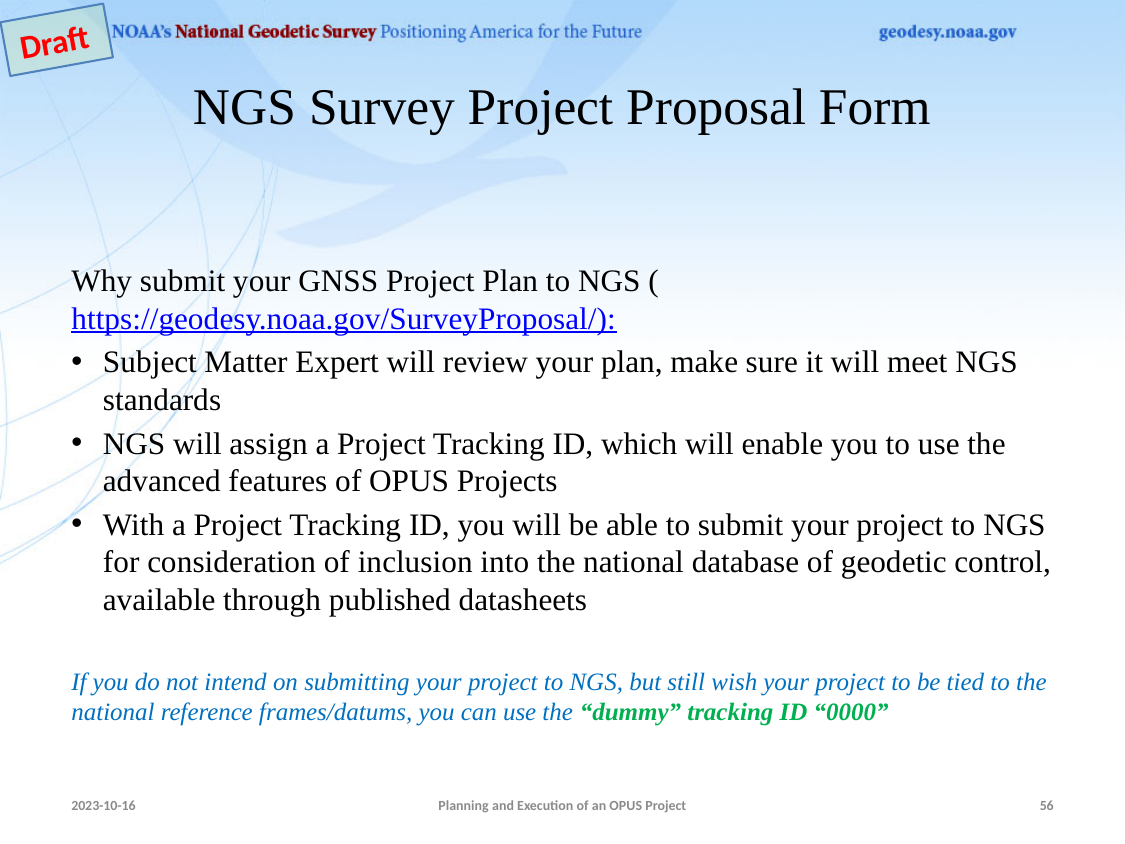

Draft
# NGS Survey Project Proposal Form
Why submit your GNSS Project Plan to NGS (https://geodesy.noaa.gov/SurveyProposal/):
Subject Matter Expert will review your plan, make sure it will meet NGS standards
NGS will assign a Project Tracking ID, which will enable you to use the advanced features of OPUS Projects
With a Project Tracking ID, you will be able to submit your project to NGS for consideration of inclusion into the national database of geodetic control, available through published datasheets

If you do not intend on submitting your project to NGS, but still wish your project to be tied to the national reference frames/datums, you can use the “dummy” tracking ID “0000”

2023-10-16
Planning and Execution of an OPUS Project
56